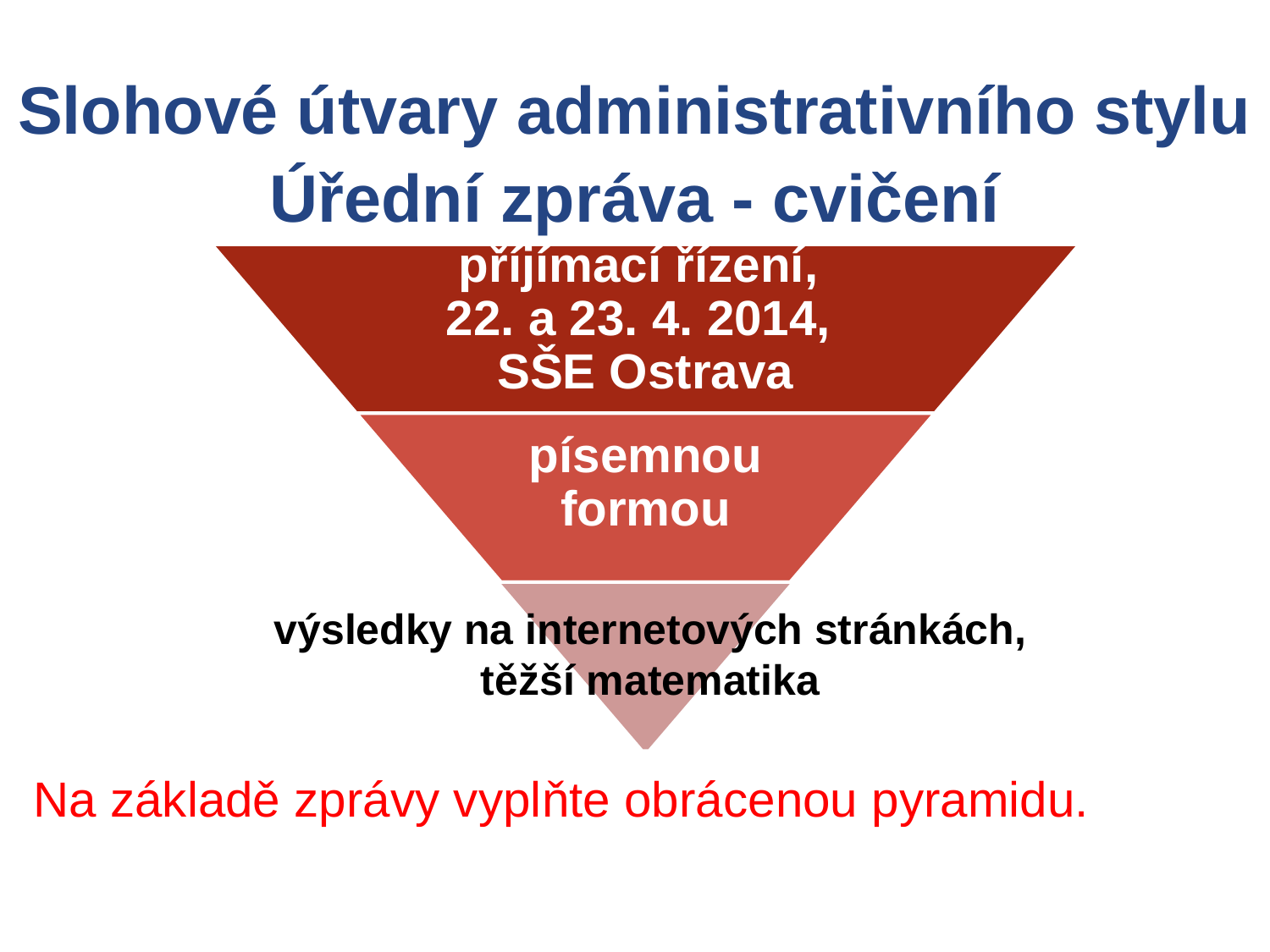

Slohové útvary administrativního stylu
Úřední zpráva - cvičení
příjímací řízení,
22. a 23. 4. 2014,
SŠE Ostrava
písemnou formou

výsledky na internetových stránkách,
těžší matematika

Na základě zprávy vyplňte obrácenou pyramidu.